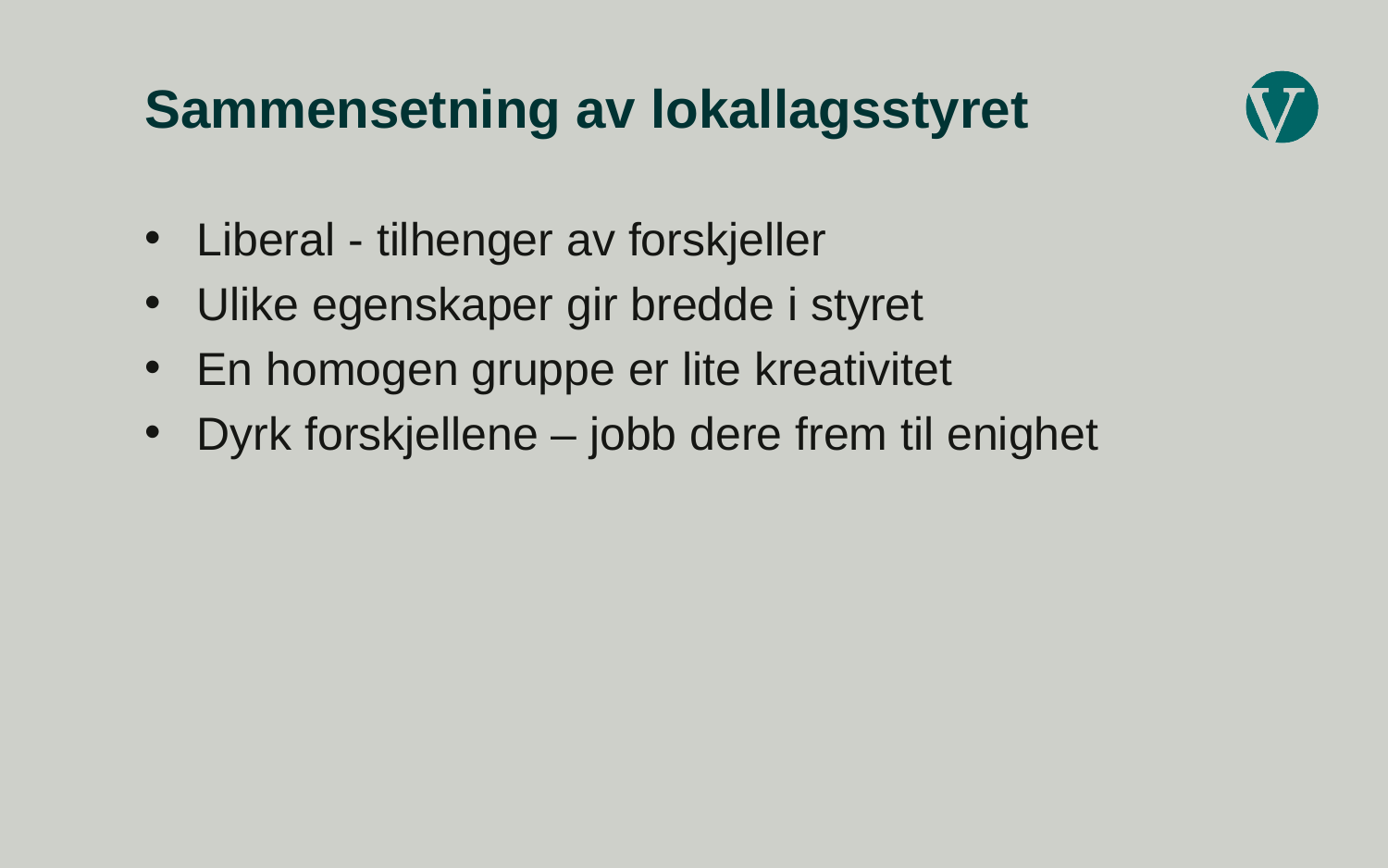

# Sammensetning av lokallagsstyret
Liberal - tilhenger av forskjeller
Ulike egenskaper gir bredde i styret
En homogen gruppe er lite kreativitet
Dyrk forskjellene – jobb dere frem til enighet